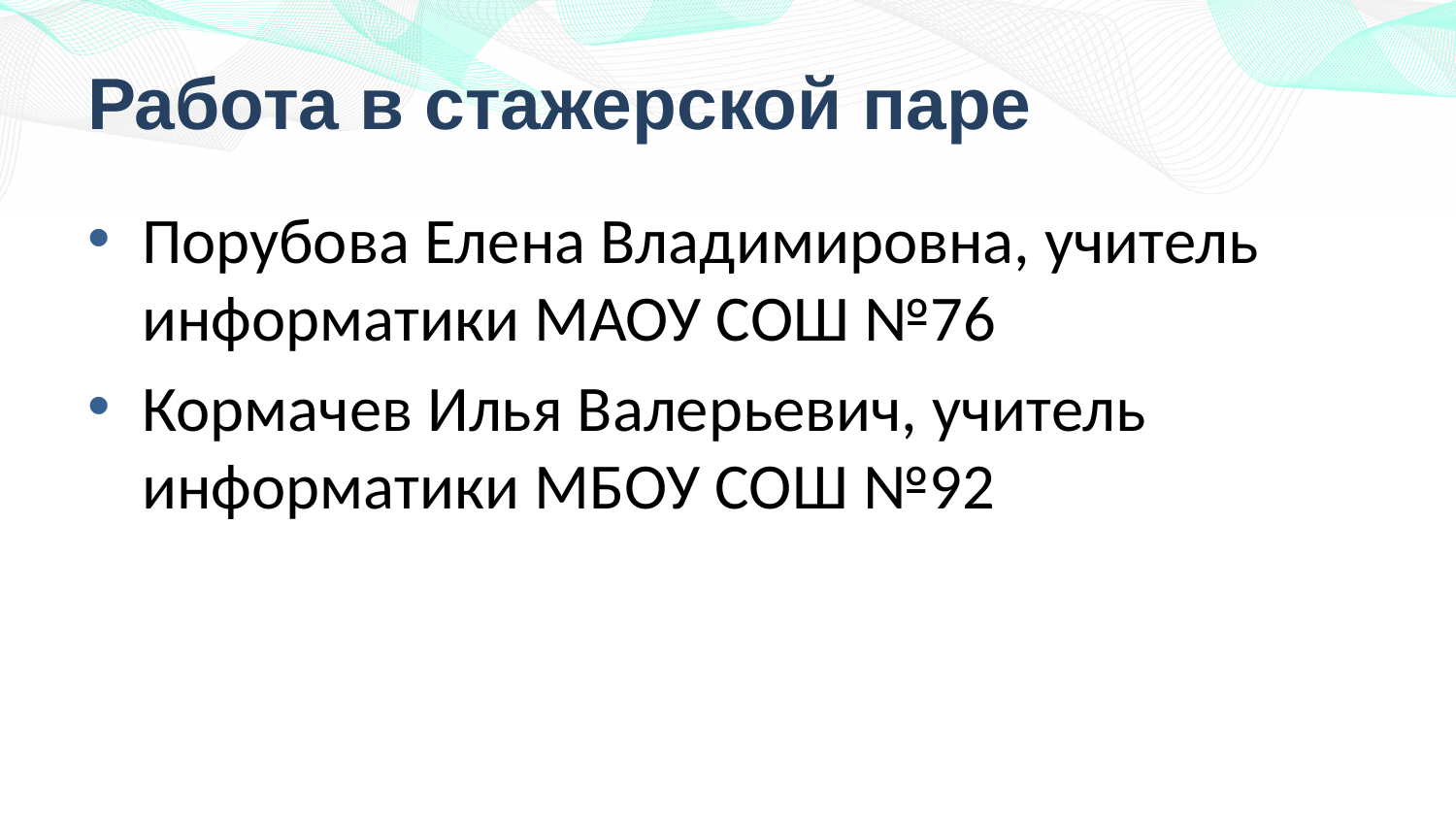

# Работа в стажерской паре
Порубова Елена Владимировна, учитель информатики МАОУ СОШ №76
Кормачев Илья Валерьевич, учитель информатики МБОУ СОШ №92